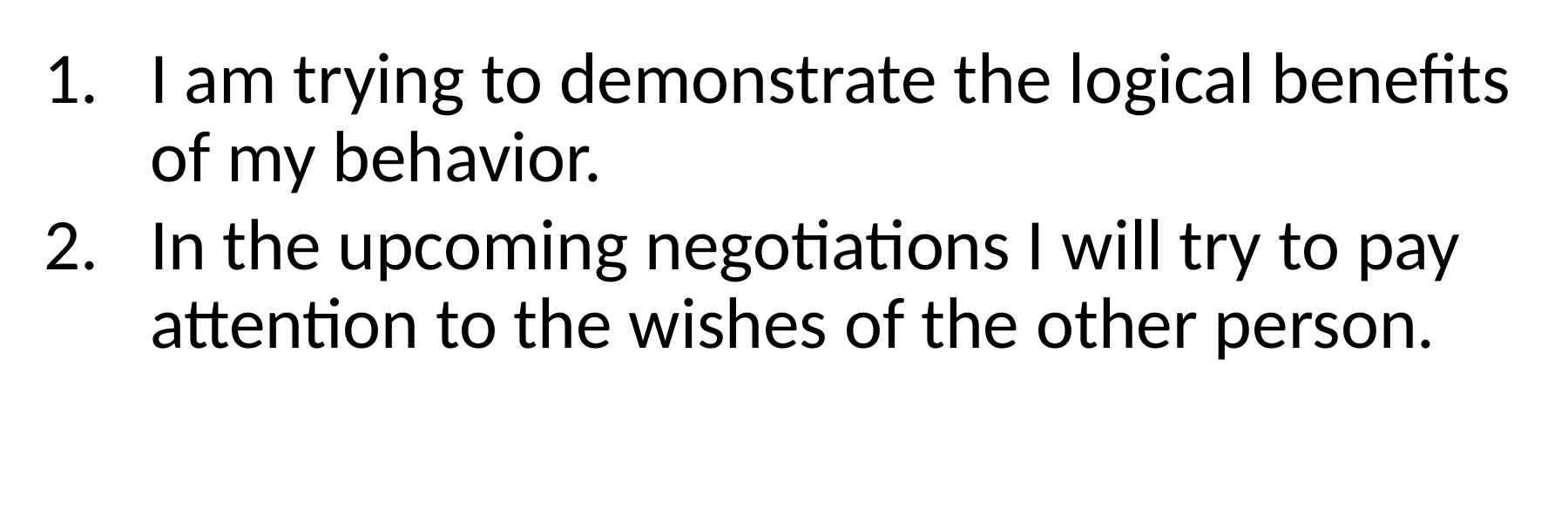

I am trying to demonstrate the logical benefits of my behavior.
In the upcoming negotiations I will try to pay attention to the wishes of the other person.